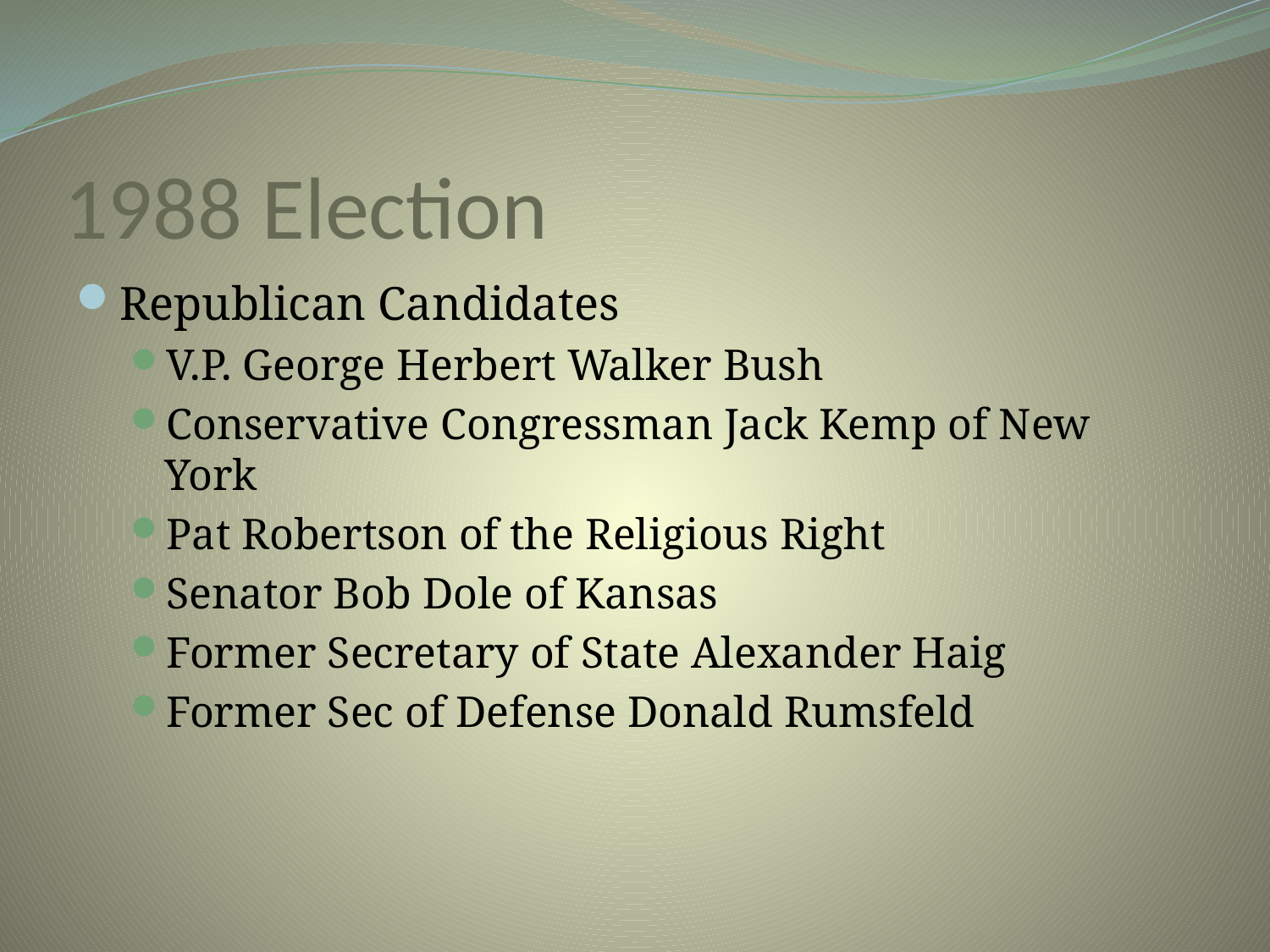

# 1988 Election
Republican Candidates
V.P. George Herbert Walker Bush
Conservative Congressman Jack Kemp of New York
Pat Robertson of the Religious Right
Senator Bob Dole of Kansas
Former Secretary of State Alexander Haig
Former Sec of Defense Donald Rumsfeld